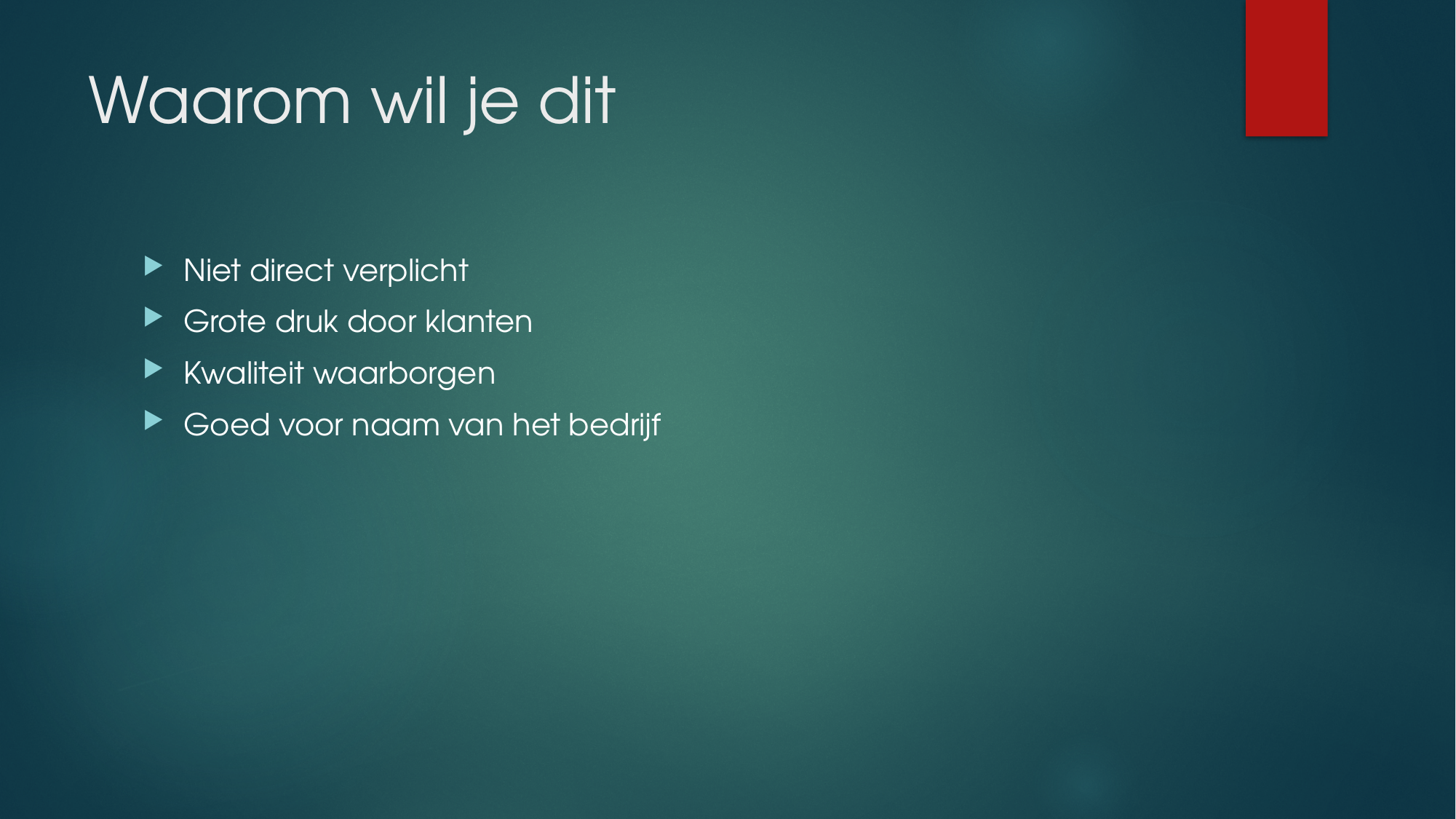

# Waarom wil je dit
Niet direct verplicht
Grote druk door klanten
Kwaliteit waarborgen
Goed voor naam van het bedrijf